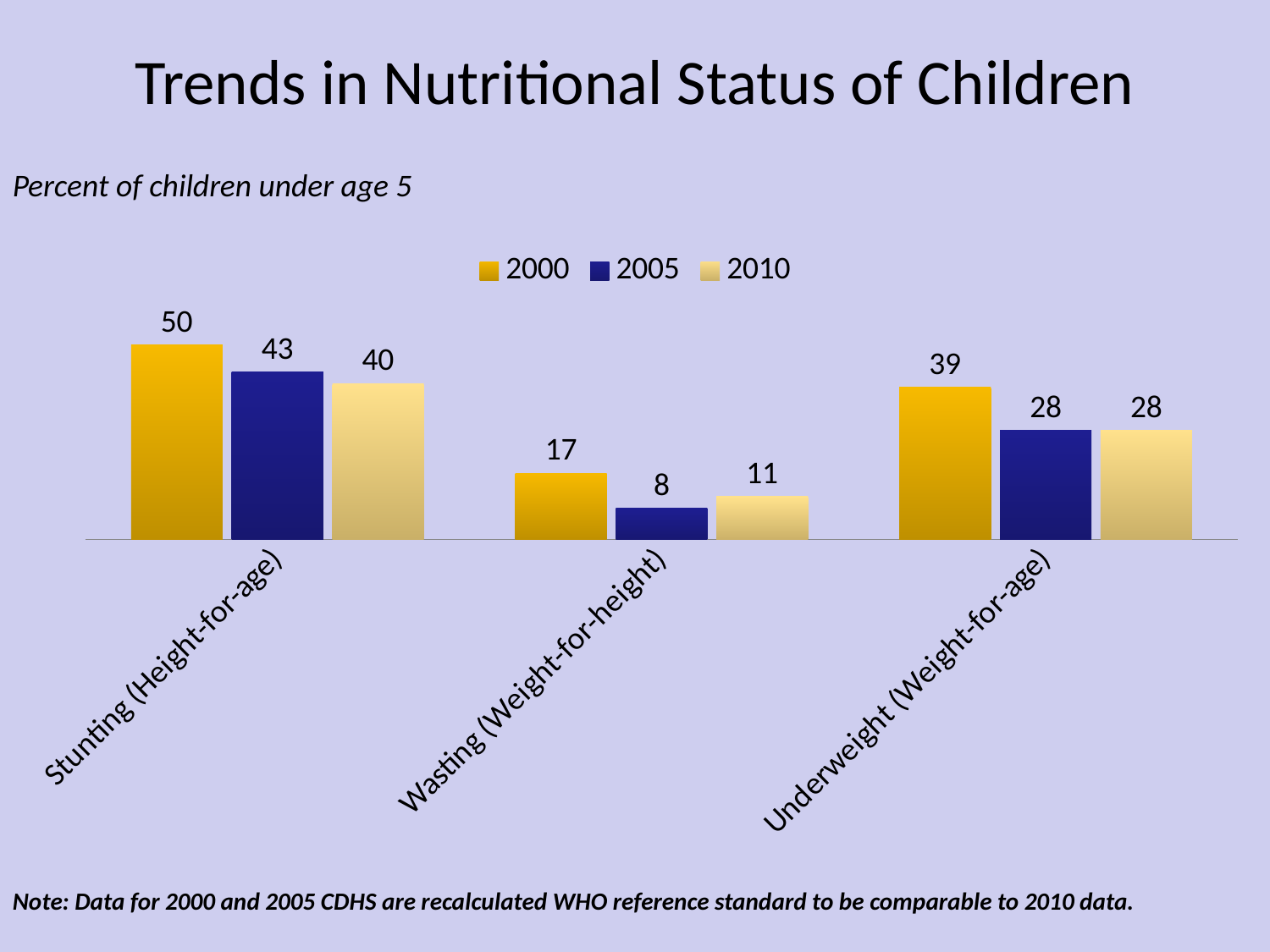

# Trends in Nutritional Status of Children
Percent of children under age 5

### Chart

| Category | 2000 | 2005 | 2010 |
|---|---|---|---|
|  Stunting (Height-for-age) | 50.0 | 43.0 | 40.0 |
| Wasting (Weight-for-height) | 17.0 | 8.0 | 11.0 |
| Underweight (Weight-for-age) | 39.0 | 28.0 | 28.0 |
Note: Data for 2000 and 2005 CDHS are recalculated WHO reference standard to be comparable to 2010 data.